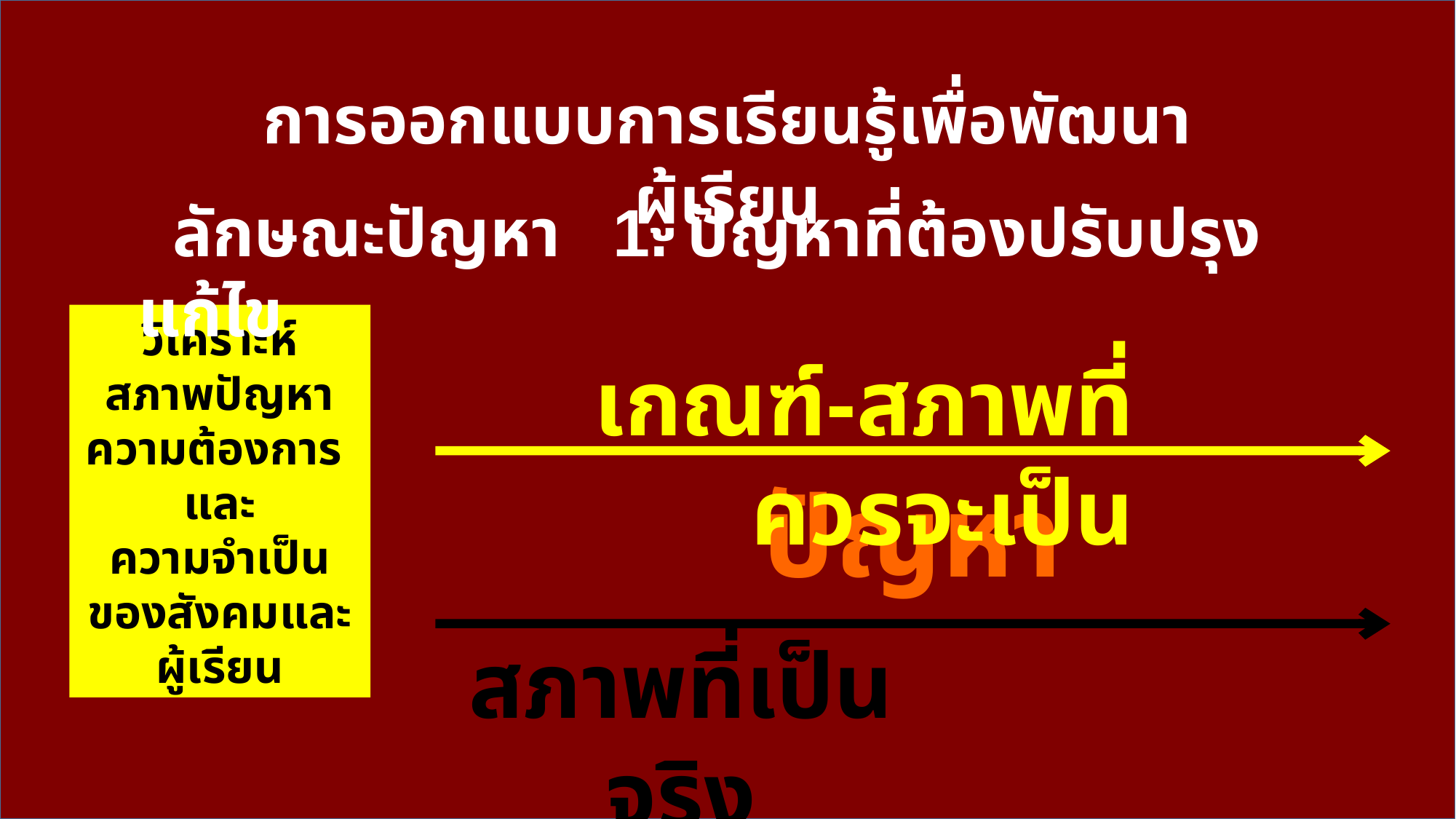

การออกแบบการเรียนรู้เพื่อพัฒนาผู้เรียน
  ลักษณะปัญหา   1. ปัญหาที่ต้องปรับปรุงแก้ไข
วิเคราะห์
สภาพปัญหา
ความต้องการ
และ
ความจำเป็น
ของสังคมและผู้เรียน
เกณฑ์-สภาพที่ควรจะเป็น

ปัญหา
สภาพที่เป็นจริง